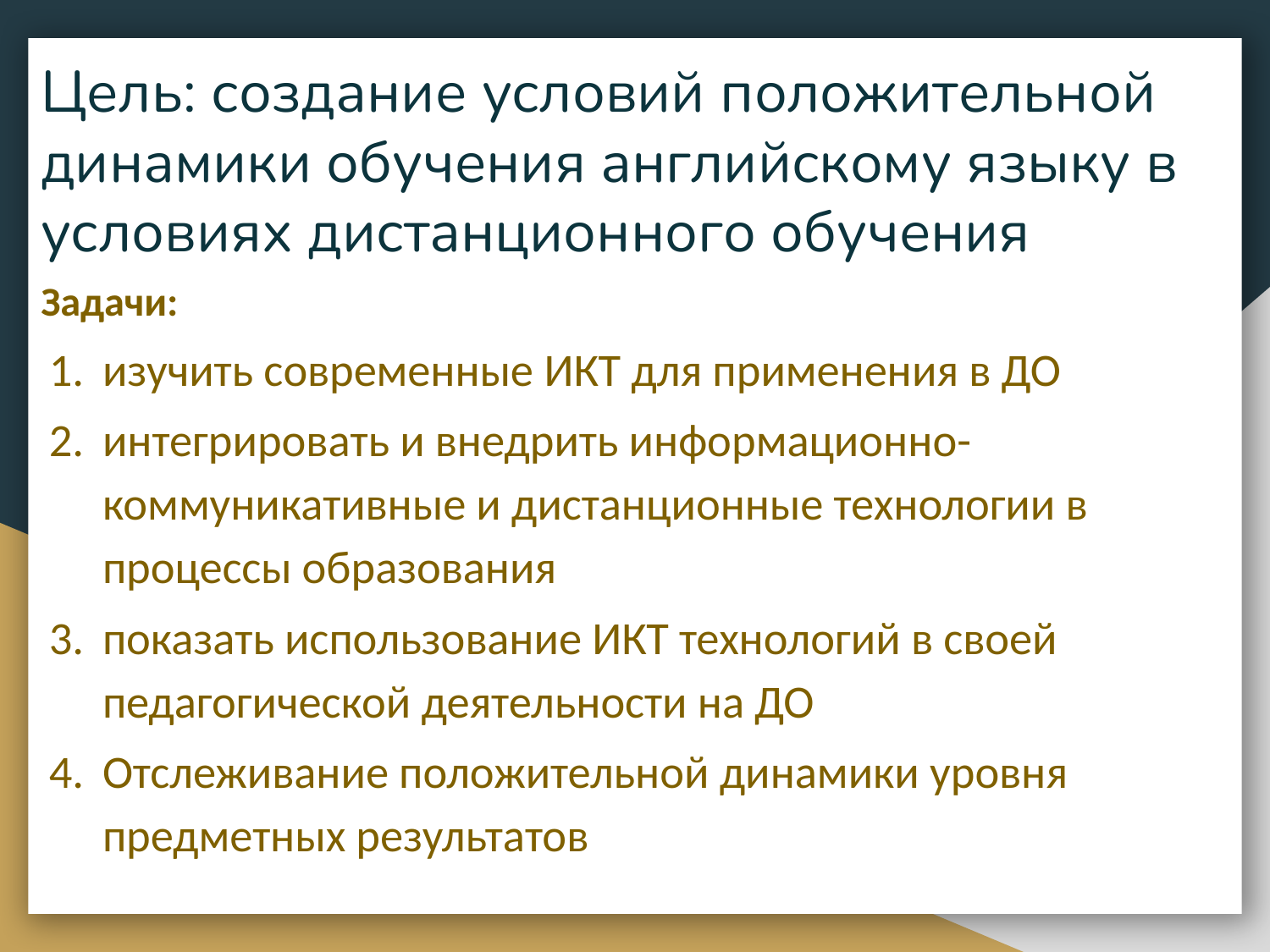

# Цель: создание условий положительной динамики обучения английскому языку в условиях дистанционного обучения
Задачи:
изучить современные ИКТ для применения в ДО
интегрировать и внедрить информационно-коммуникативные и дистанционные технологии в процессы образования
показать использование ИКТ технологий в своей педагогической деятельности на ДО
Отслеживание положительной динамики уровня предметных результатов